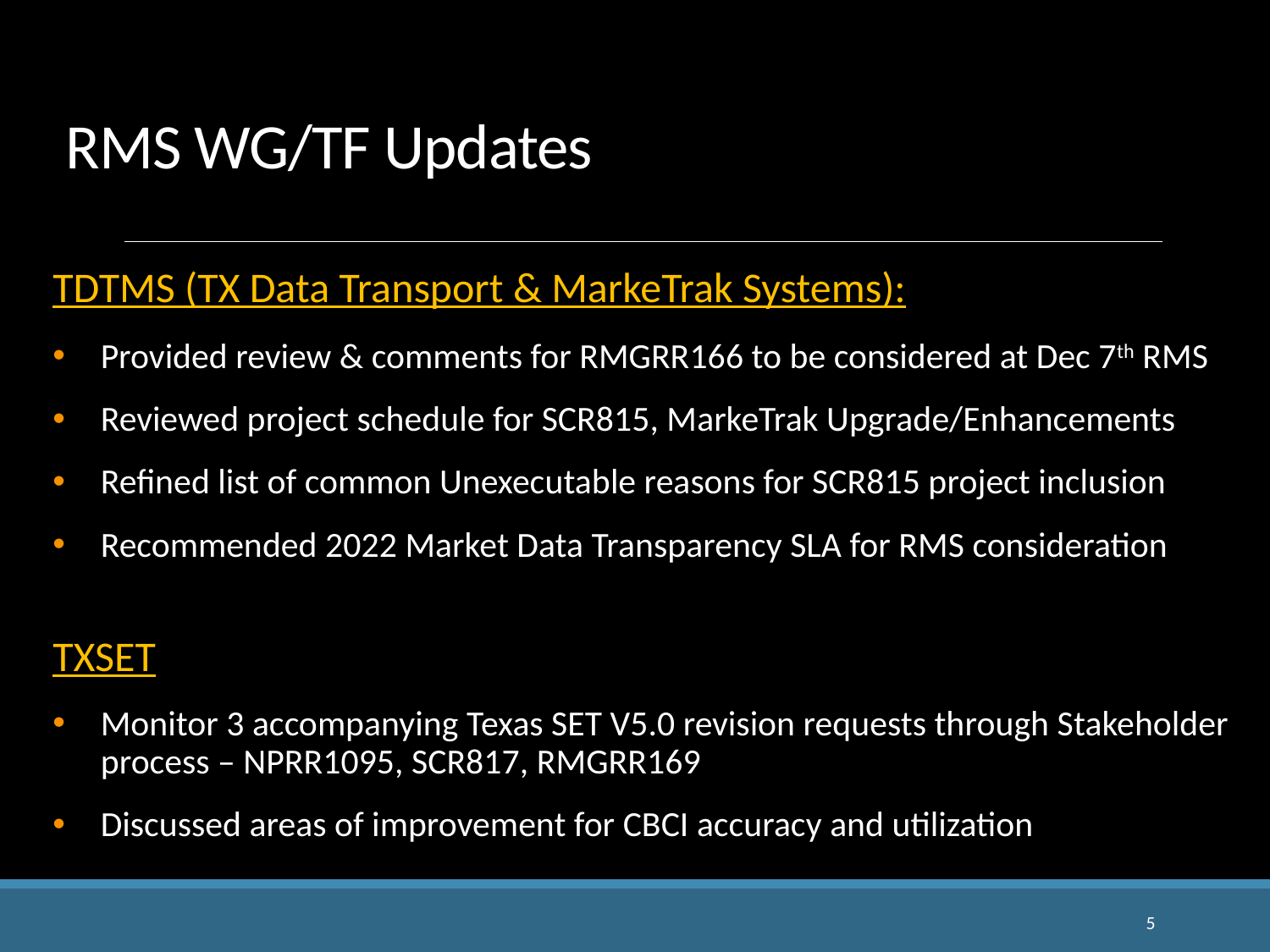

RMS WG/TF Updates
TDTMS (TX Data Transport & MarkeTrak Systems):
Provided review & comments for RMGRR166 to be considered at Dec 7th RMS
Reviewed project schedule for SCR815, MarkeTrak Upgrade/Enhancements
Refined list of common Unexecutable reasons for SCR815 project inclusion
Recommended 2022 Market Data Transparency SLA for RMS consideration
TXSET
Monitor 3 accompanying Texas SET V5.0 revision requests through Stakeholder process – NPRR1095, SCR817, RMGRR169
Discussed areas of improvement for CBCI accuracy and utilization

5